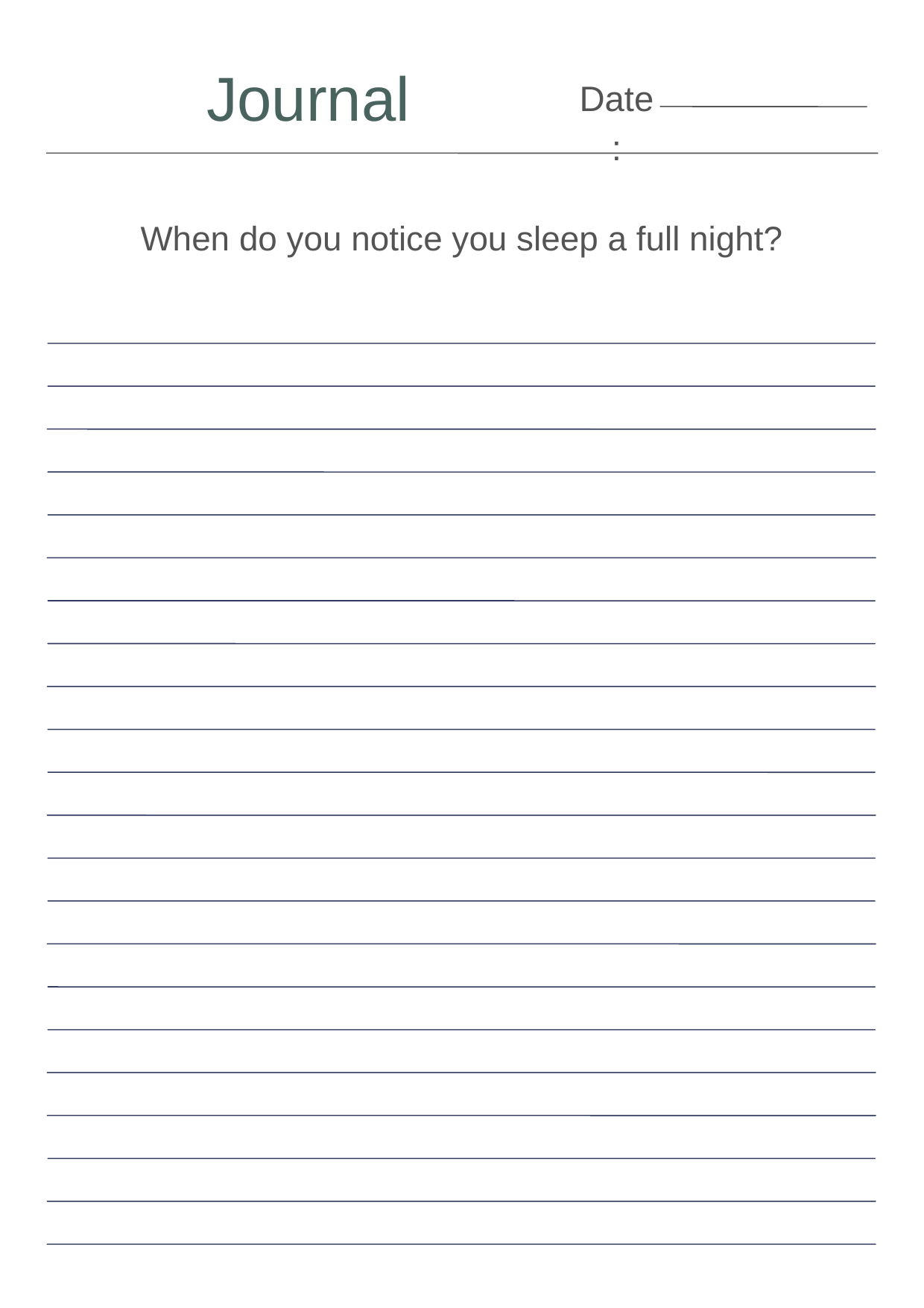

Journal
Date:

When do you notice you sleep a full night?